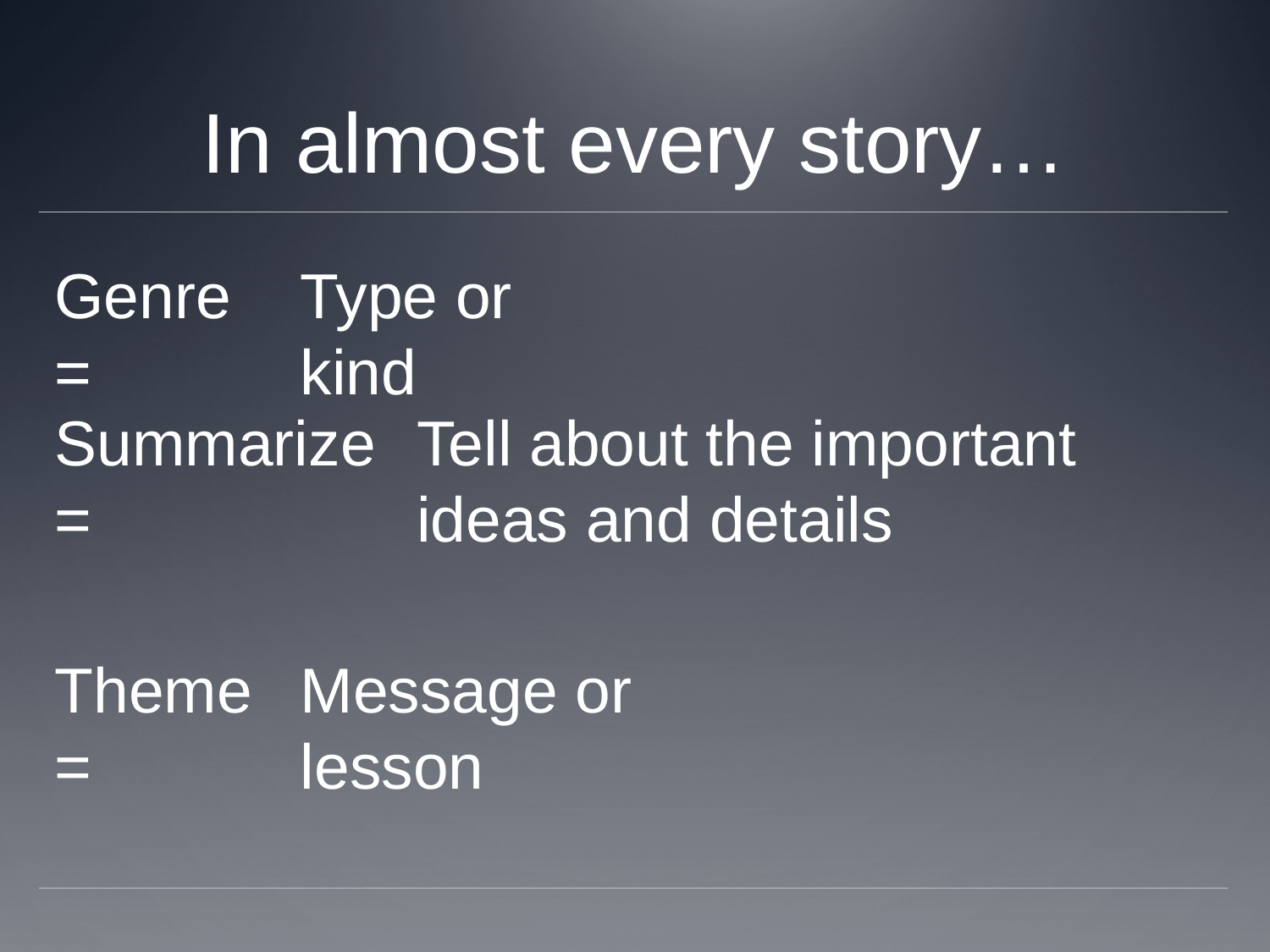

# In almost every story…
Genre=
Type or kind
Summarize=
Tell about the important ideas and details
Theme=
Message or lesson